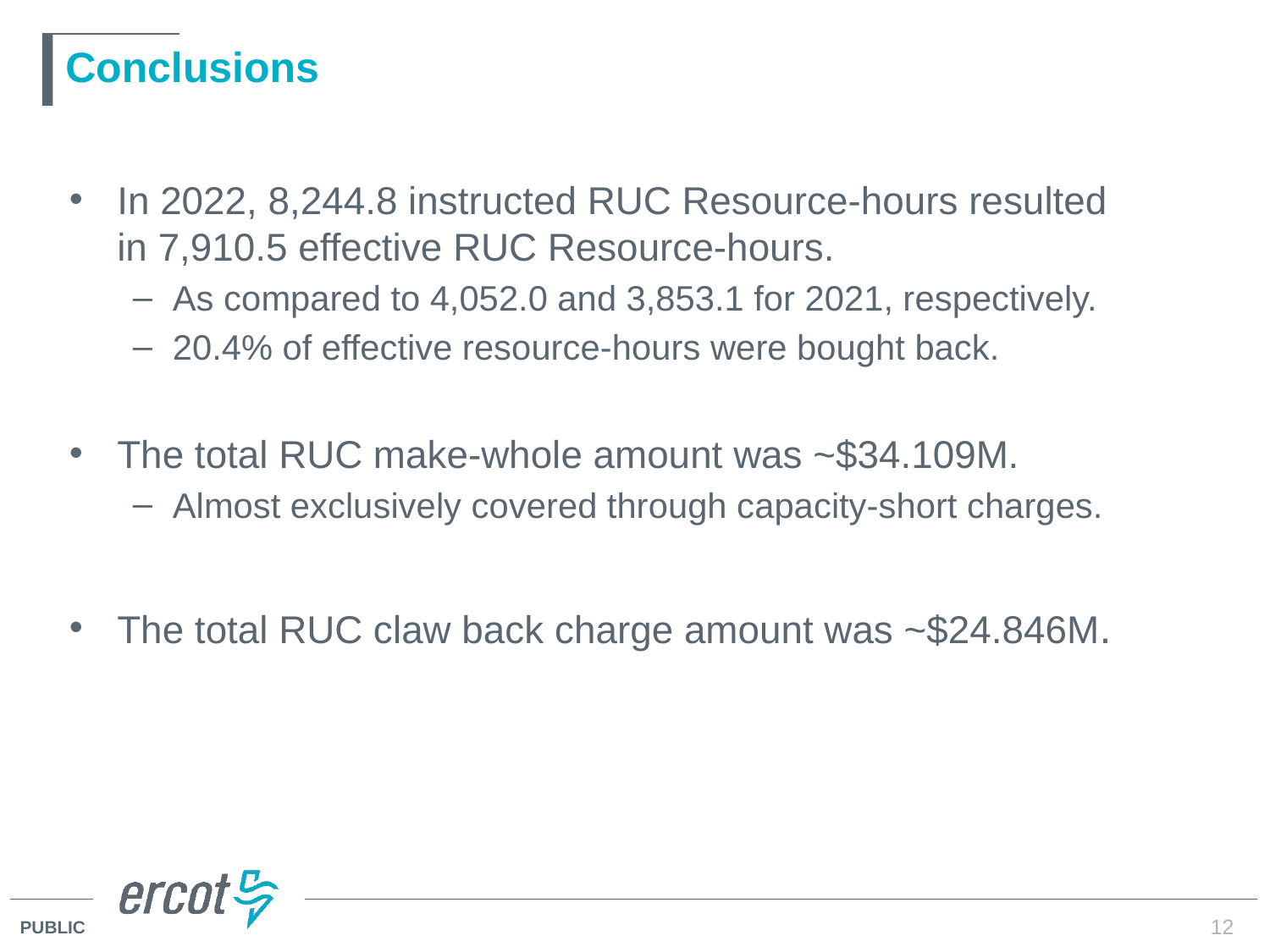

# Conclusions
In 2022, 8,244.8 instructed RUC Resource-hours resulted in 7,910.5 effective RUC Resource-hours.
As compared to 4,052.0 and 3,853.1 for 2021, respectively.
20.4% of effective resource-hours were bought back.

The total RUC make-whole amount was ~$34.109M.
Almost exclusively covered through capacity-short charges.

The total RUC claw back charge amount was ~$24.846M.

12